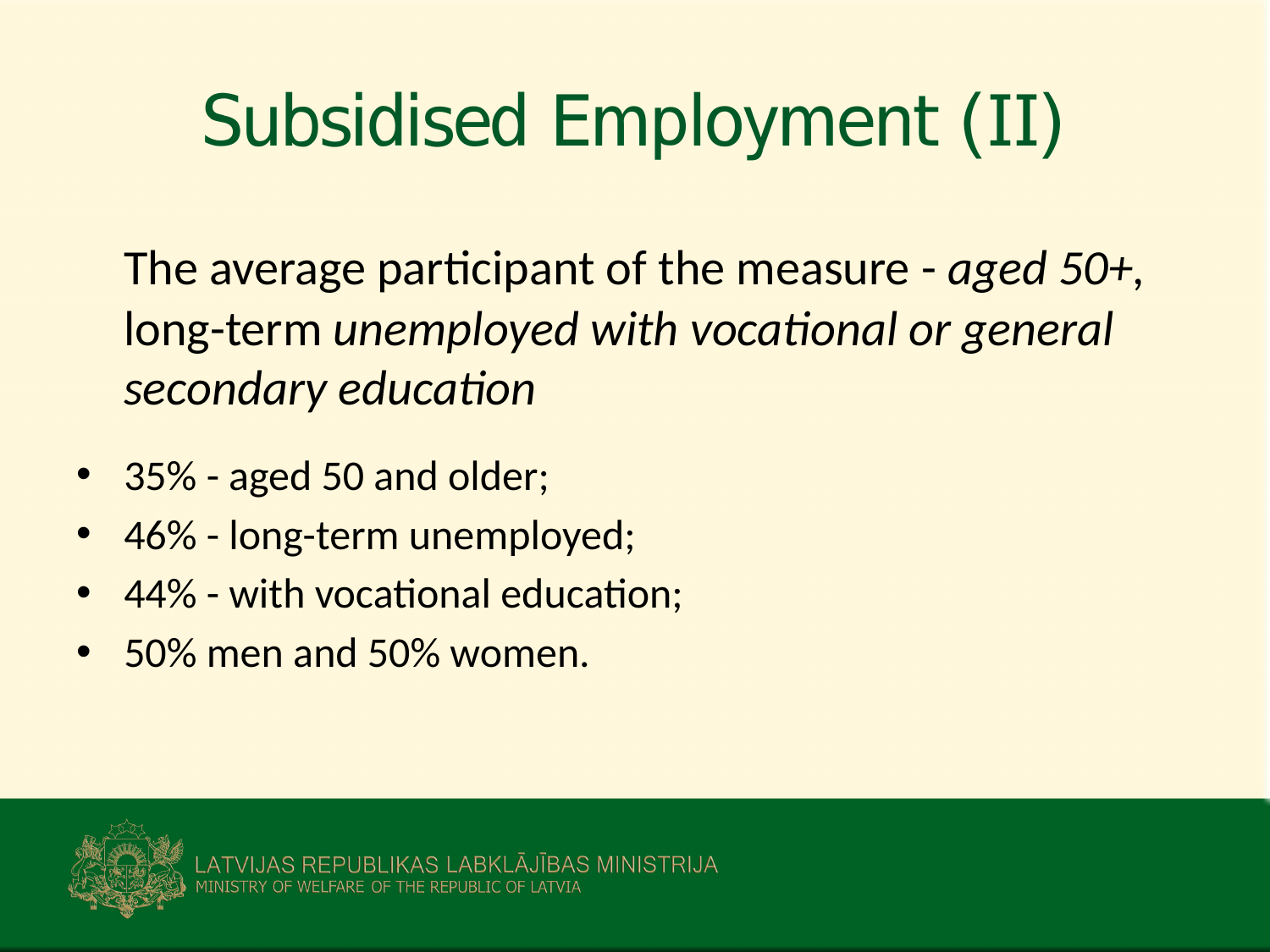

# Subsidised Employment (II)
	The average participant of the measure - aged 50+, long-term unemployed with vocational or general secondary education

35% - aged 50 and older;
46% - long-term unemployed;
44% - with vocational education;
50% men and 50% women.